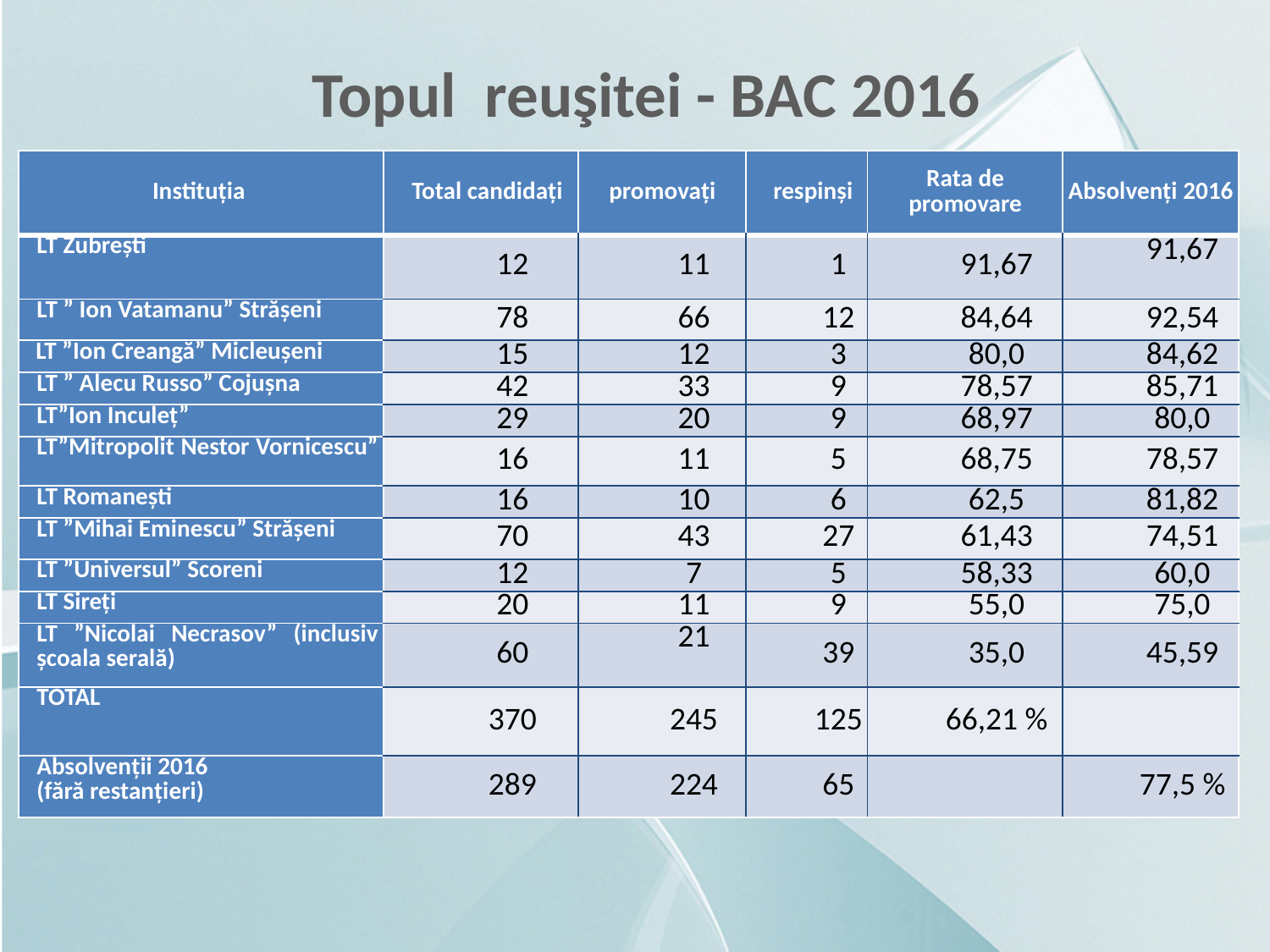

Topul  reuşitei - BAC 2016
| Instituția | Total candidați | promovați | respinși | Rata de promovare | Absolvenți 2016 |
| --- | --- | --- | --- | --- | --- |
| LT Zubrești | 12 | 11 | 1 | 91,67 | 91,67 |
| LT ” Ion Vatamanu” Strășeni | 78 | 66 | 12 | 84,64 | 92,54 |
| LT ”Ion Creangă” Micleușeni | 15 | 12 | 3 | 80,0 | 84,62 |
| LT ” Alecu Russo” Cojușna | 42 | 33 | 9 | 78,57 | 85,71 |
| LT”Ion Inculeț” | 29 | 20 | 9 | 68,97 | 80,0 |
| LT”Mitropolit Nestor Vornicescu” | 16 | 11 | 5 | 68,75 | 78,57 |
| LT Romanești | 16 | 10 | 6 | 62,5 | 81,82 |
| LT ”Mihai Eminescu” Strășeni | 70 | 43 | 27 | 61,43 | 74,51 |
| LT ”Universul” Scoreni | 12 | 7 | 5 | 58,33 | 60,0 |
| LT Sireți | 20 | 11 | 9 | 55,0 | 75,0 |
| LT ”Nicolai Necrasov” (inclusiv școala serală) | 60 | 21 | 39 | 35,0 | 45,59 |
| TOTAL | 370 | 245 | 125 | 66,21 % |  |
| Absolvenții 2016 (fără restanțieri) | 289 | 224 | 65 |  | 77,5 % |